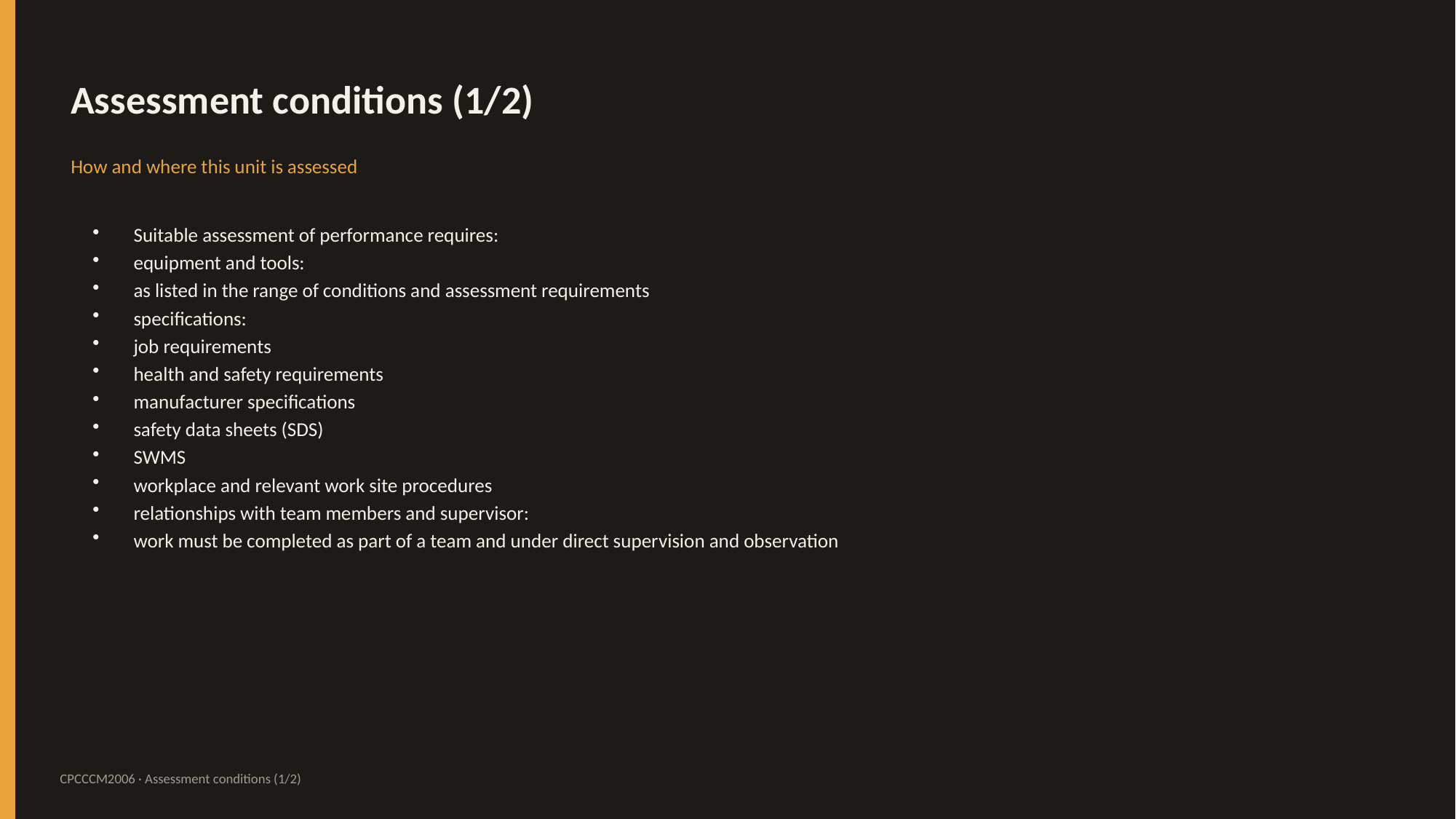

Assessment conditions (1/2)
How and where this unit is assessed
Suitable assessment of performance requires:
equipment and tools:
as listed in the range of conditions and assessment requirements
specifications:
job requirements
health and safety requirements
manufacturer specifications
safety data sheets (SDS)
SWMS
workplace and relevant work site procedures
relationships with team members and supervisor:
work must be completed as part of a team and under direct supervision and observation
CPCCCM2006 · Assessment conditions (1/2)